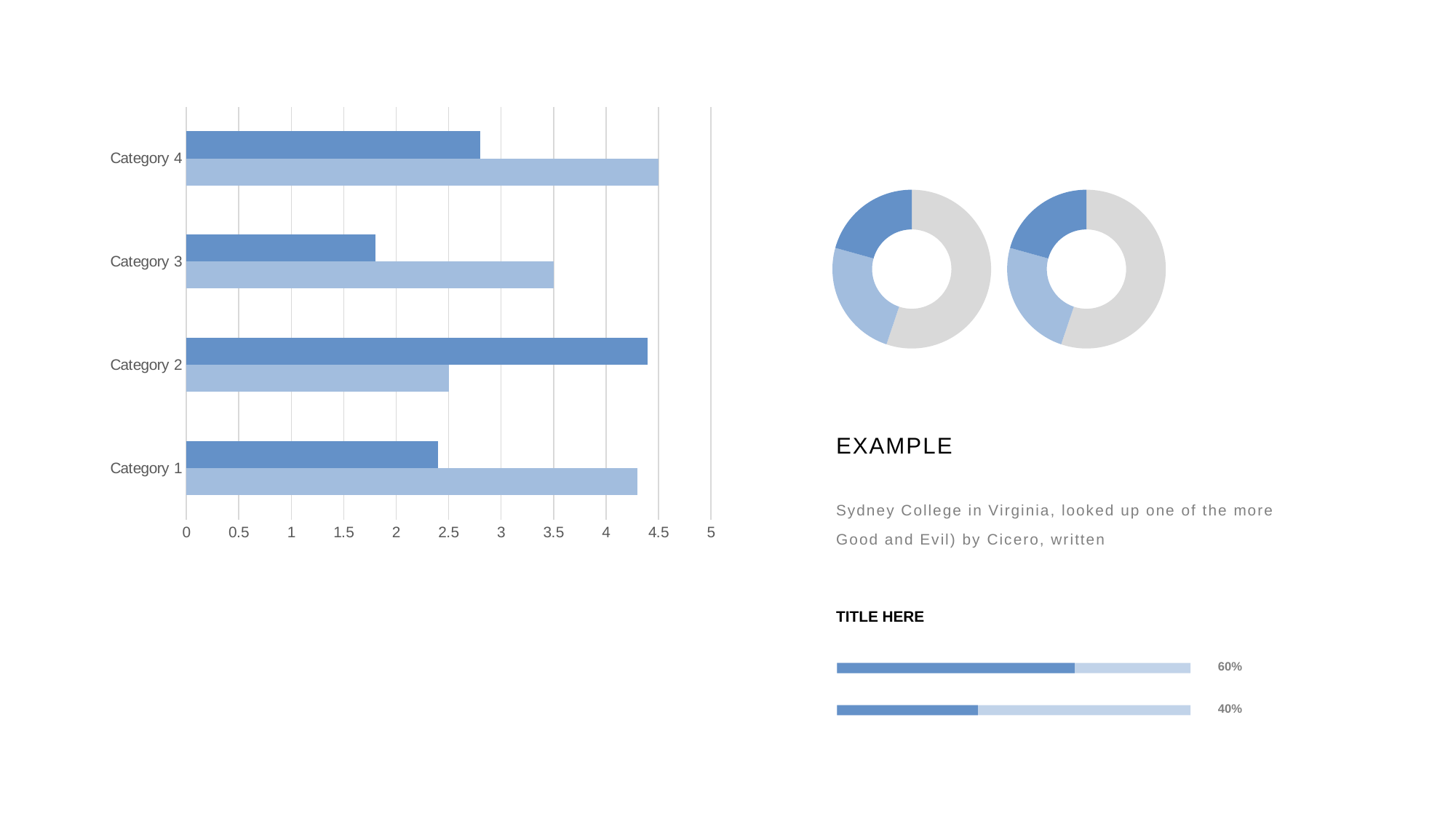

### Chart

| Category | Series 1 | Series 2 |
|---|---|---|
| Category 1 | 4.3 | 2.4 |
| Category 2 | 2.5 | 4.4 |
| Category 3 | 3.5 | 1.8 |
| Category 4 | 4.5 | 2.8 |

### Chart

| Category | Sales |
|---|---|
|  | None |
| 2nd Qtr | 3.2 |
| 3rd Qtr | 1.4 |
| 4th Qtr | 1.2 |

### Chart

| Category | Sales |
|---|---|
|  | None |
| 2nd Qtr | 3.2 |
| 3rd Qtr | 1.4 |
| 4th Qtr | 1.2 |
EXAMPLE
Sydney College in Virginia, looked up one of the more Good and Evil) by Cicero, written
TITLE HERE
60%

40%